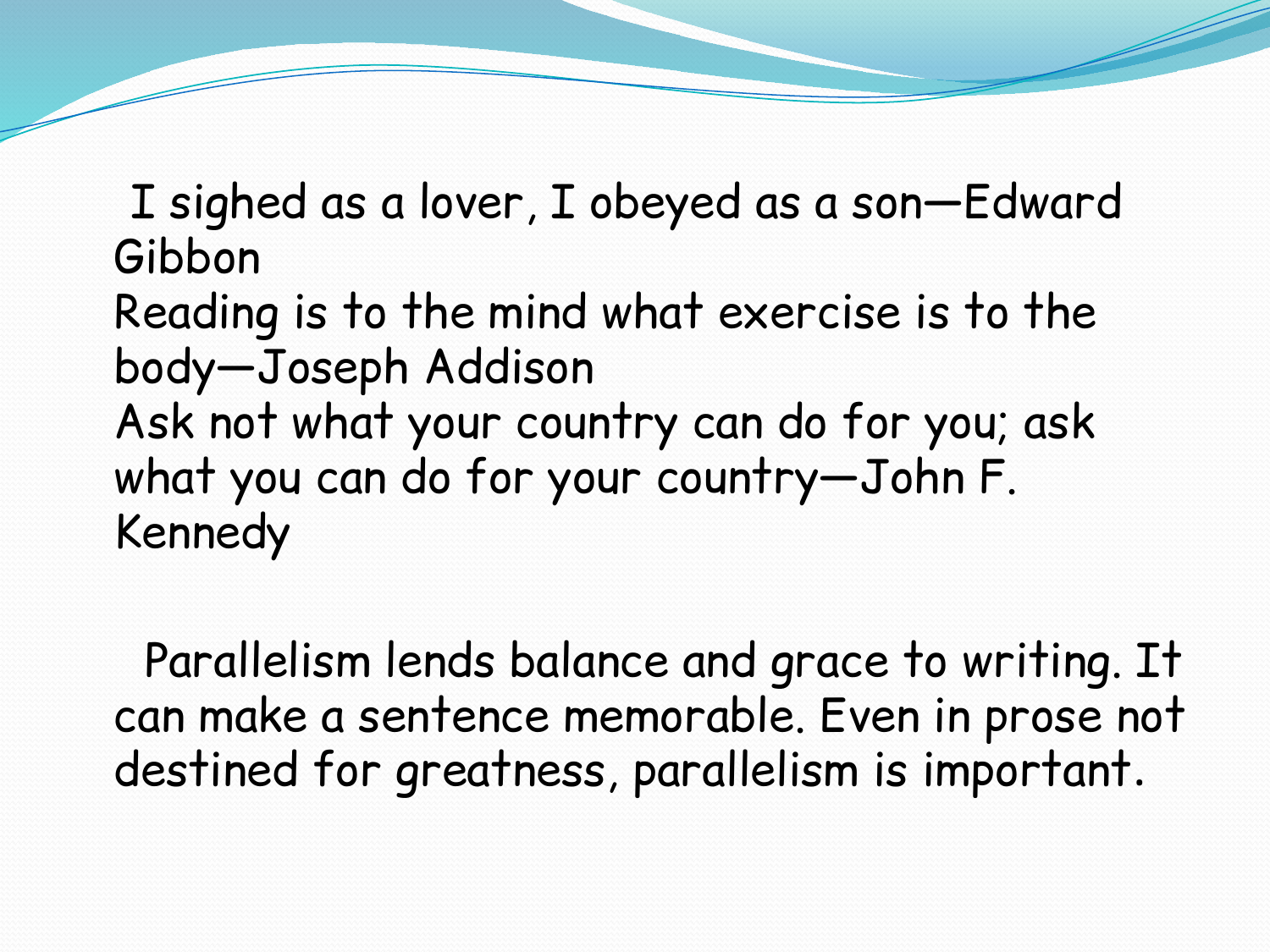

I sighed as a lover, I obeyed as a son—Edward Gibbon
Reading is to the mind what exercise is to the body—Joseph Addison
Ask not what your country can do for you; ask what you can do for your country—John F. Kennedy

     Parallelism lends balance and grace to writing. It can make a sentence memorable. Even in prose not destined for greatness, parallelism is important.